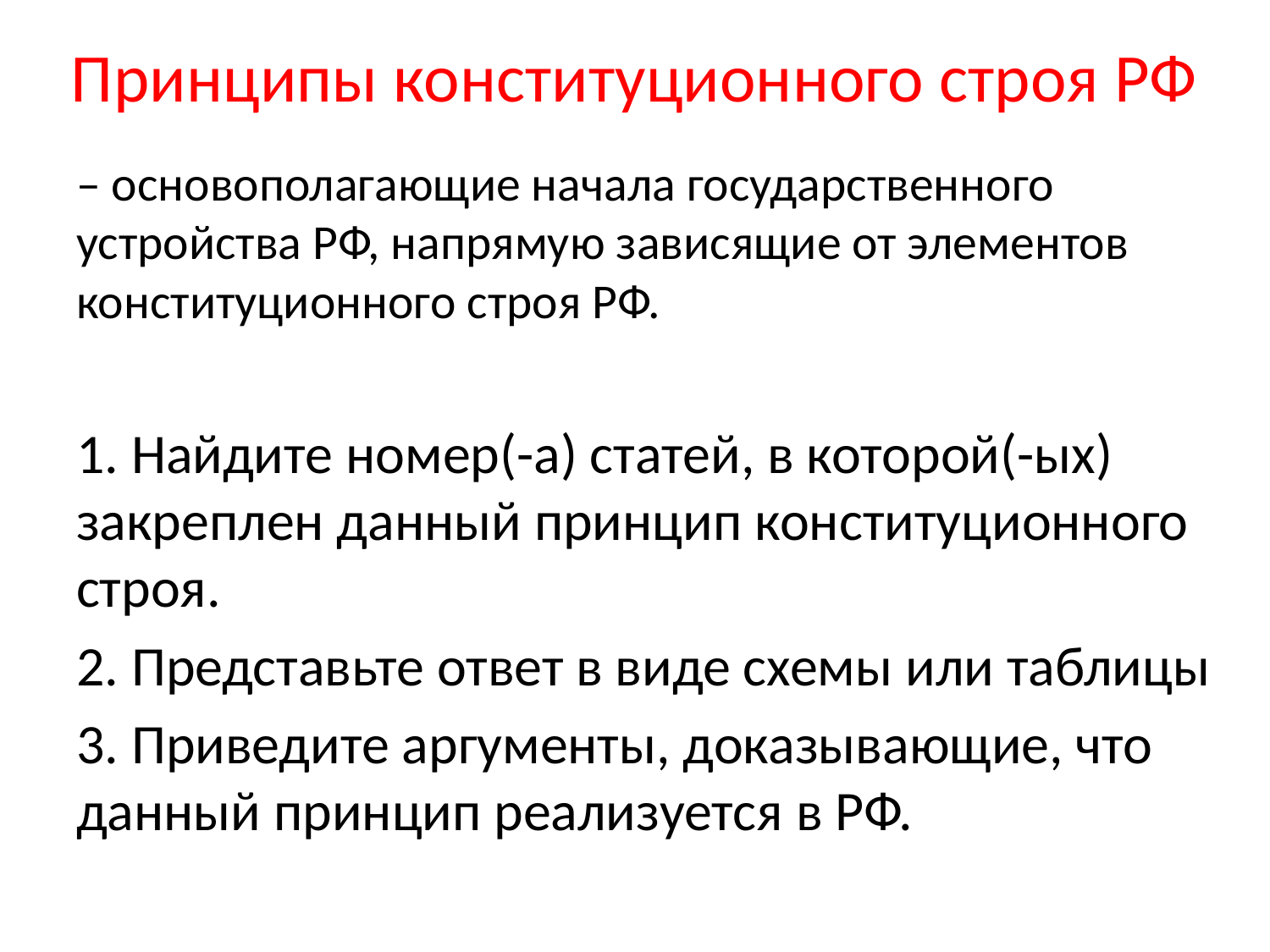

# Принципы конституционного строя РФ
– основополагающие начала государственного устройства РФ, напрямую зависящие от элементов конституционного строя РФ.

1. Найдите номер(-а) статей, в которой(-ых)  закреплен данный принцип конституционного строя.
2. Представьте ответ в виде схемы или таблицы
3. Приведите аргументы, доказывающие, что данный принцип реализуется в РФ.